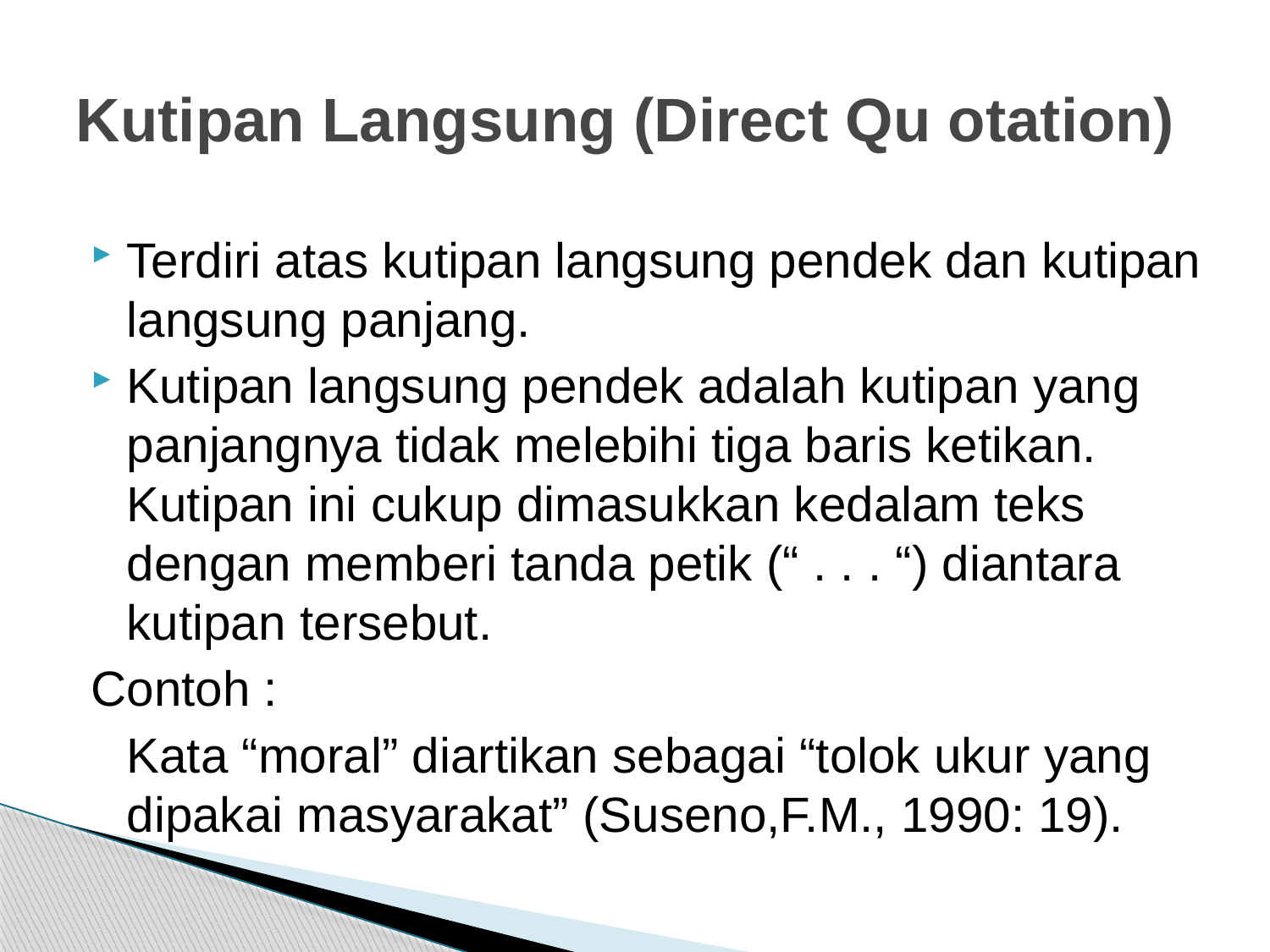

# Kutipan Langsung (Direct Qu otation)
Terdiri atas kutipan langsung pendek dan kutipan langsung panjang.
Kutipan langsung pendek adalah kutipan yang panjangnya tidak melebihi tiga baris ketikan. Kutipan ini cukup dimasukkan kedalam teks dengan memberi tanda petik (“ . . . “) diantara kutipan tersebut.
Contoh :
	Kata “moral” diartikan sebagai “tolok ukur yang dipakai masyarakat” (Suseno,F.M., 1990: 19).